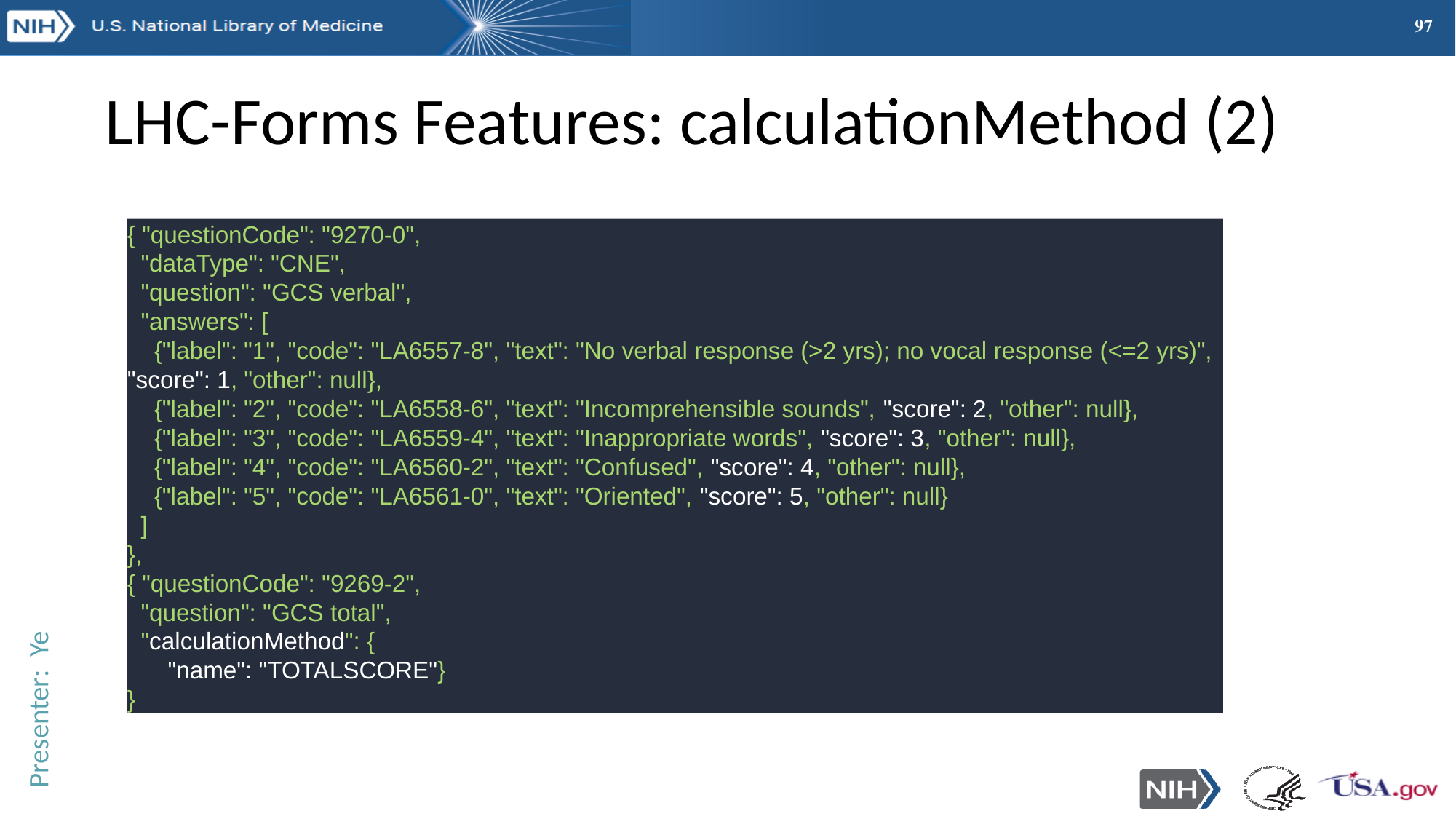

# LHC-Forms Features: calculationMethod (2)
{ "questionCode": "9270-0",
  "dataType": "CNE",
  "question": "GCS verbal",
  "answers": [
    {"label": "1", "code": "LA6557-8", "text": "No verbal response (>2 yrs); no vocal response (<=2 yrs)", "score": 1, "other": null},
    {"label": "2", "code": "LA6558-6", "text": "Incomprehensible sounds", "score": 2, "other": null},
    {"label": "3", "code": "LA6559-4", "text": "Inappropriate words", "score": 3, "other": null},
    {"label": "4", "code": "LA6560-2", "text": "Confused", "score": 4, "other": null},
    {"label": "5", "code": "LA6561-0", "text": "Oriented", "score": 5, "other": null}
  ]
},
{ "questionCode": "9269-2",
  "question": "GCS total",
  "calculationMethod": {
      "name": "TOTALSCORE"}
}
Presenter:  Ye